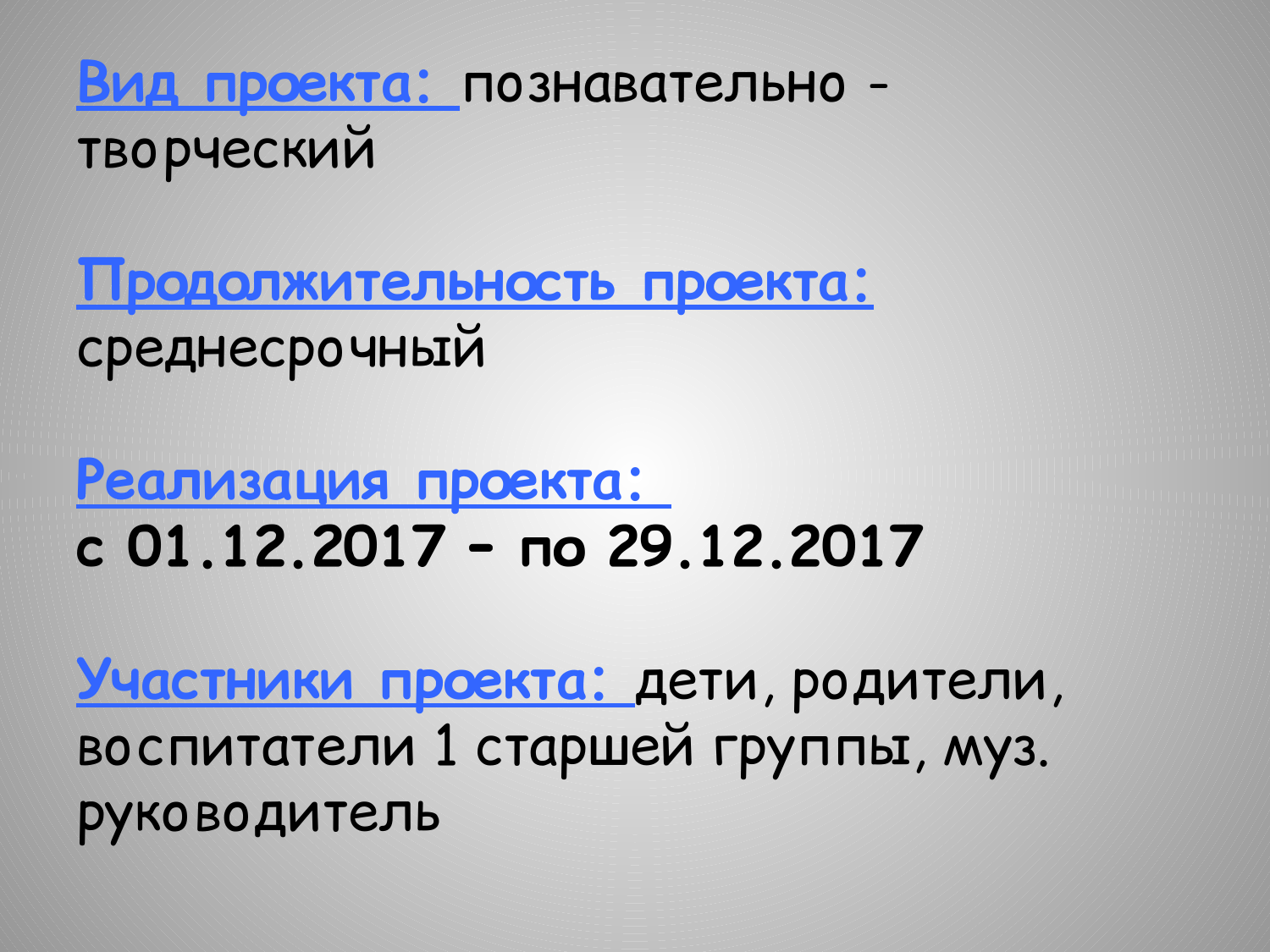

# Вид проекта: познавательно - творческий Продолжительность проекта: среднесрочный Реализация проекта: с 01.12.2017 – по 29.12.2017 Участники проекта: дети, родители, воспитатели 1 старшей группы, муз. руководитель